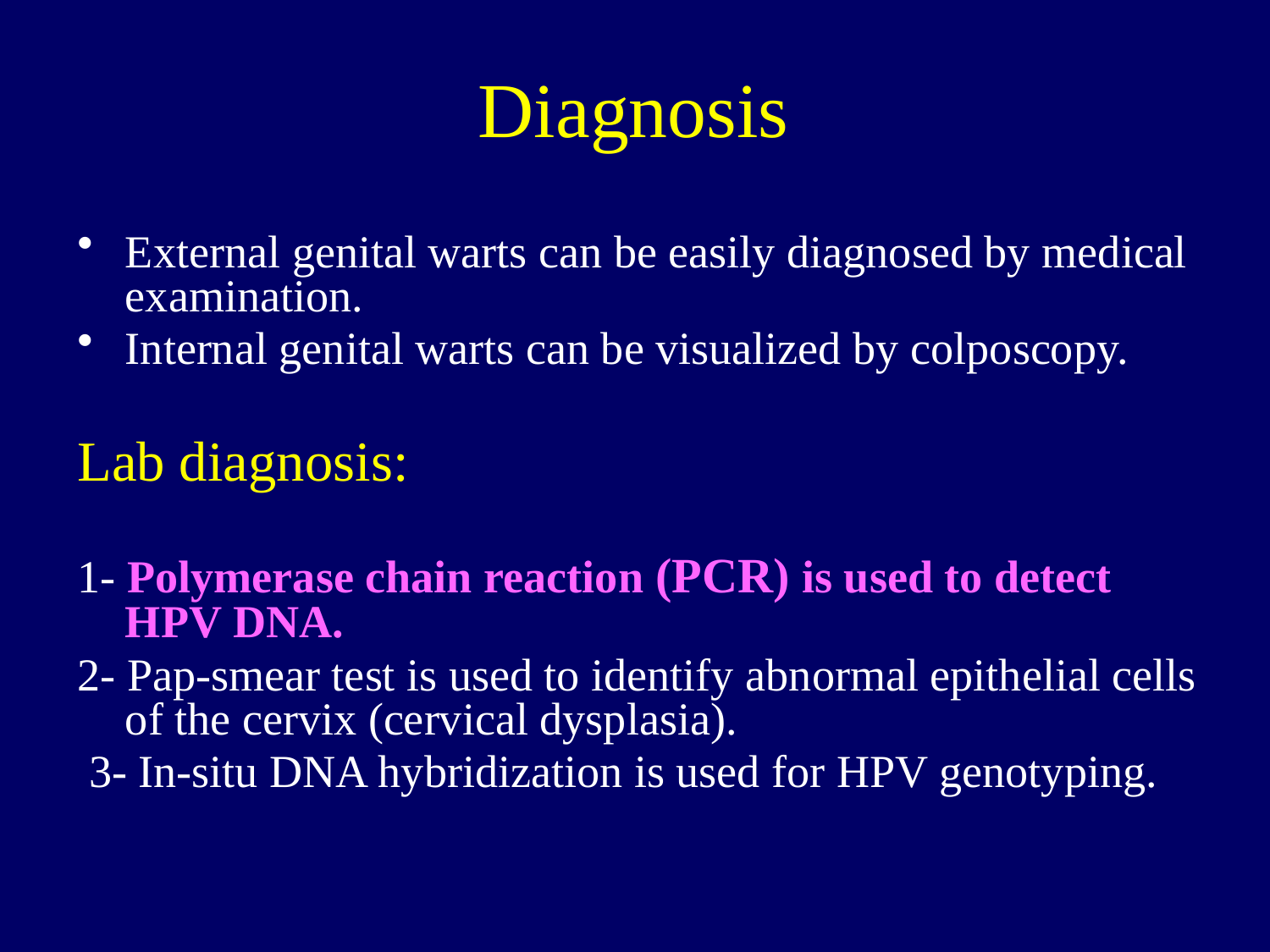

Diagnosis
External genital warts can be easily diagnosed by medical examination.
Internal genital warts can be visualized by colposcopy.

Lab diagnosis:

1- Polymerase chain reaction (PCR) is used to detect         HPV DNA.
2- Pap-smear test is used to identify abnormal epithelial cells of the cervix (cervical dysplasia).
 3- In-situ DNA hybridization is used for HPV genotyping.